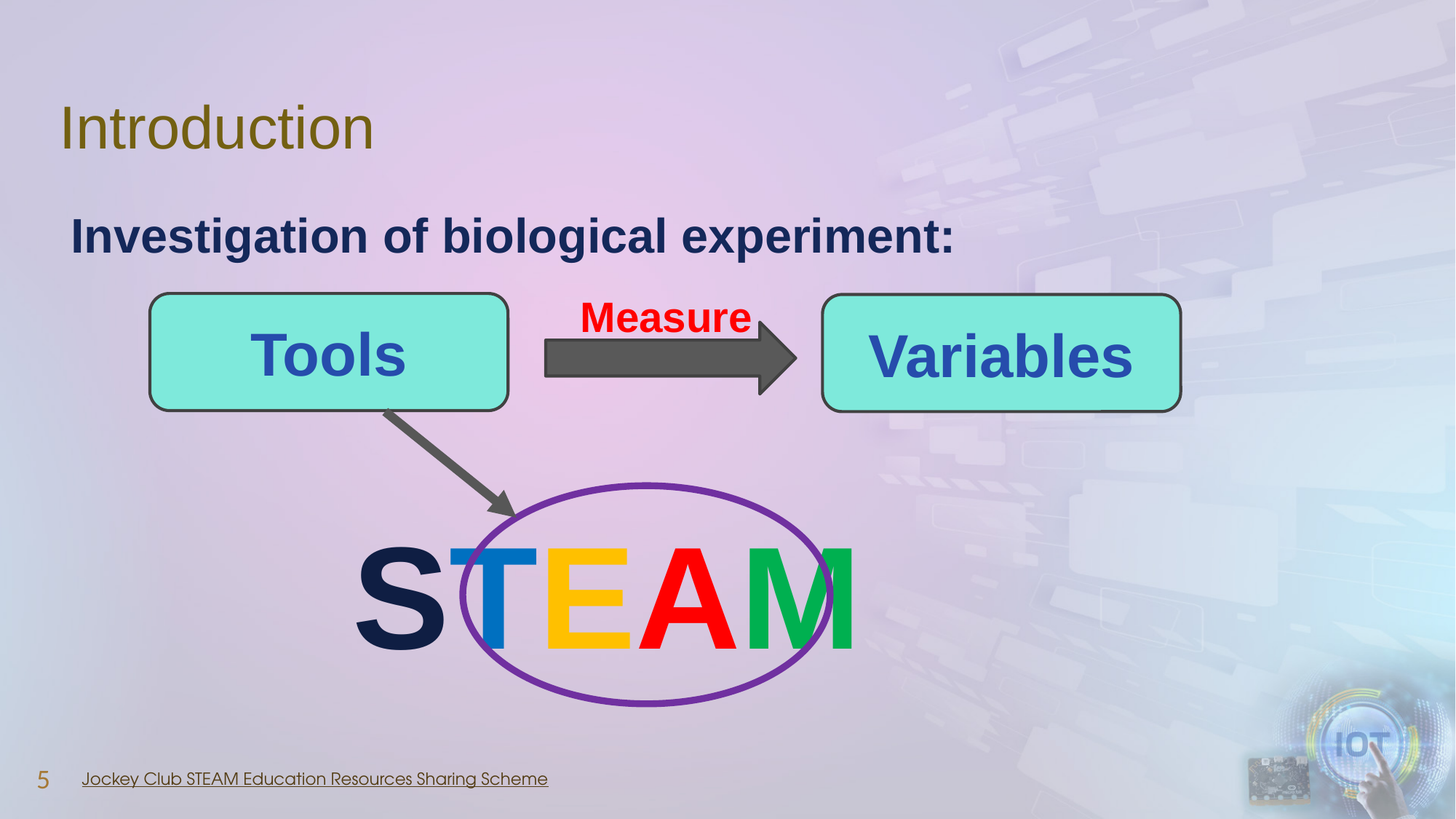

# Introduction
Investigation of biological experiment:

Measure
Tools
Variables

STEAM